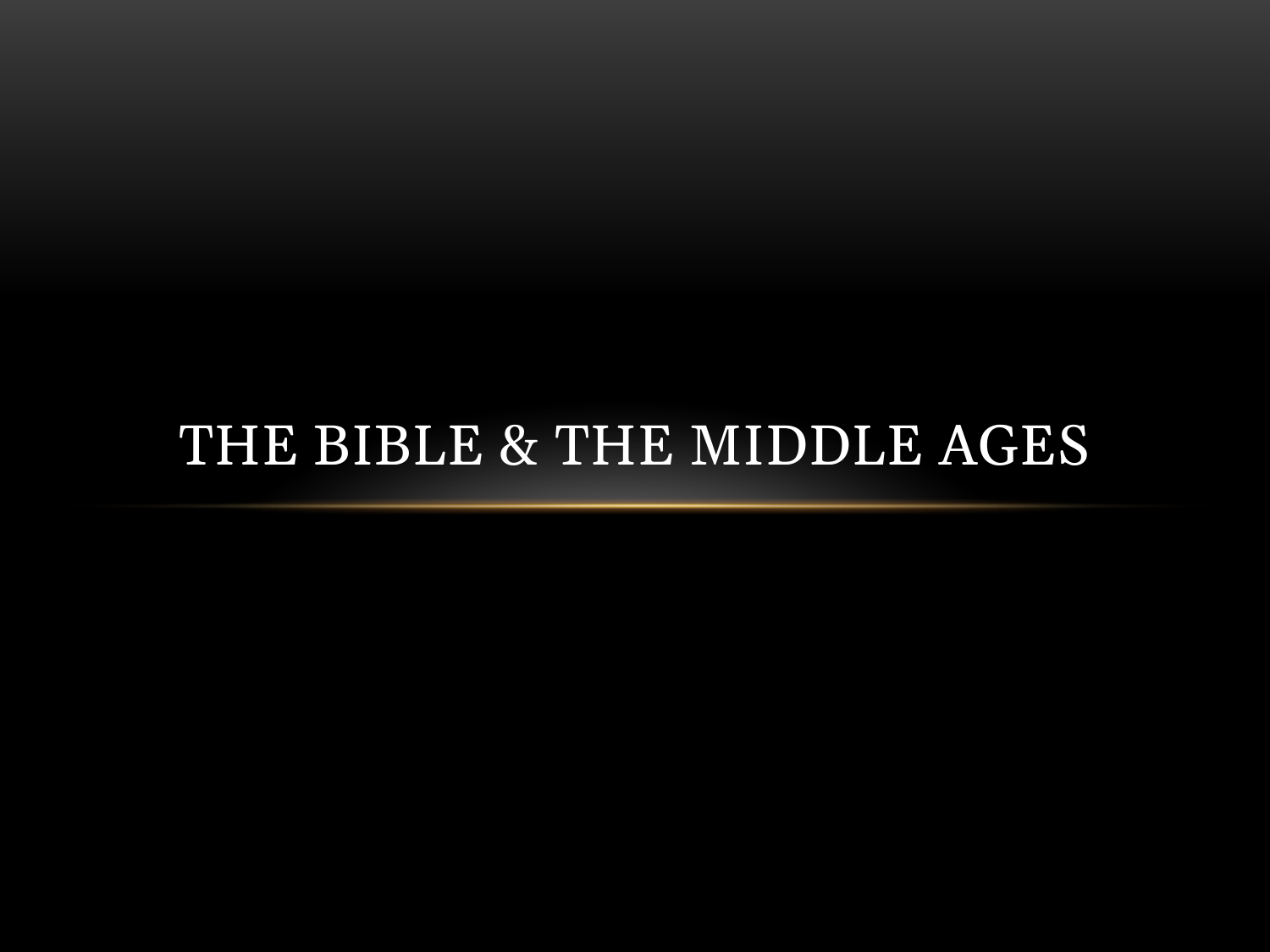

# The Bible & The Middle Ages